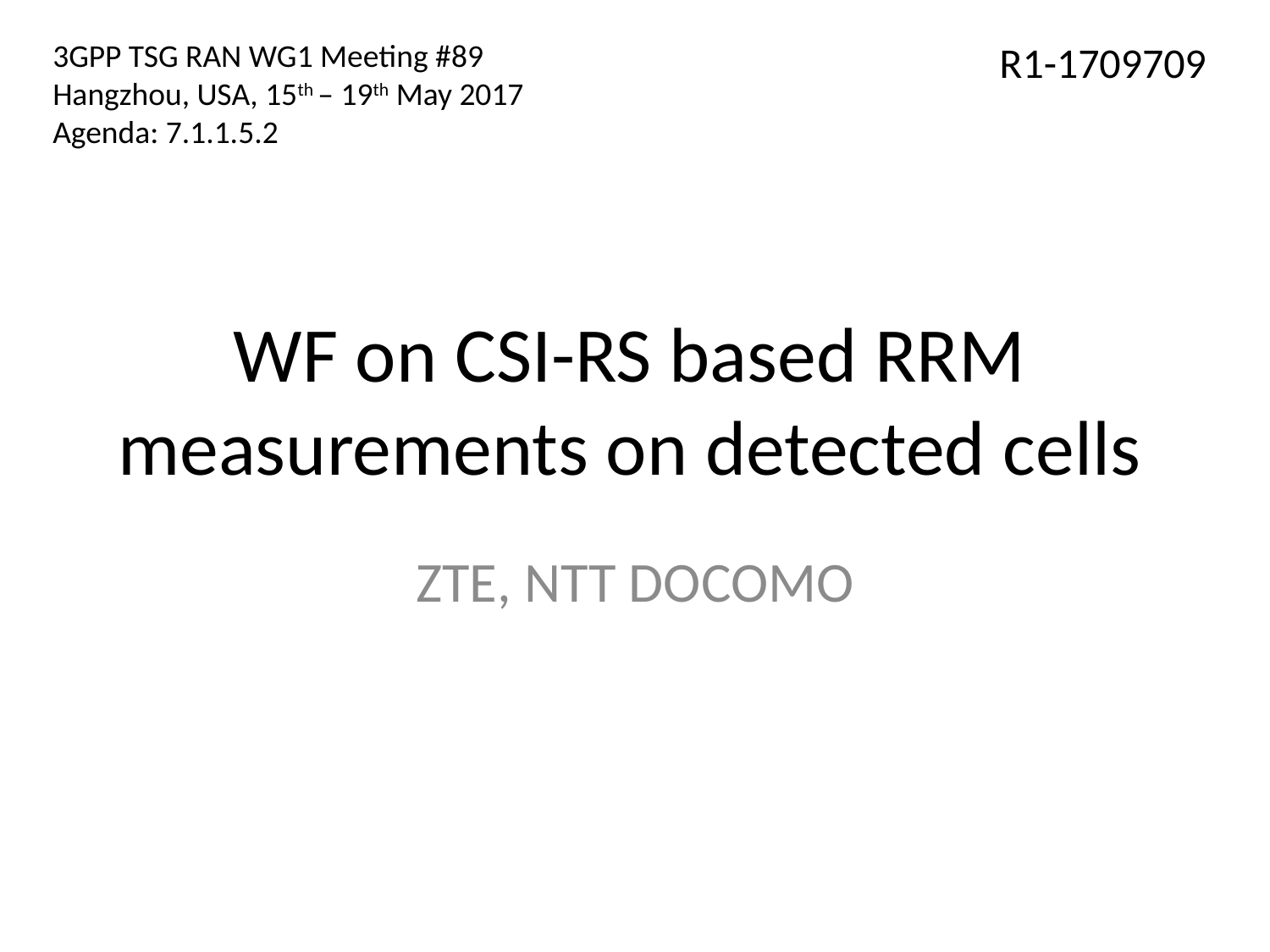

3GPP TSG RAN WG1 Meeting #89
Hangzhou, USA, 15th – 19th May 2017
Agenda: 7.1.1.5.2
R1-1709709
# WF on CSI-RS based RRM measurements on detected cells
ZTE, NTT DOCOMO